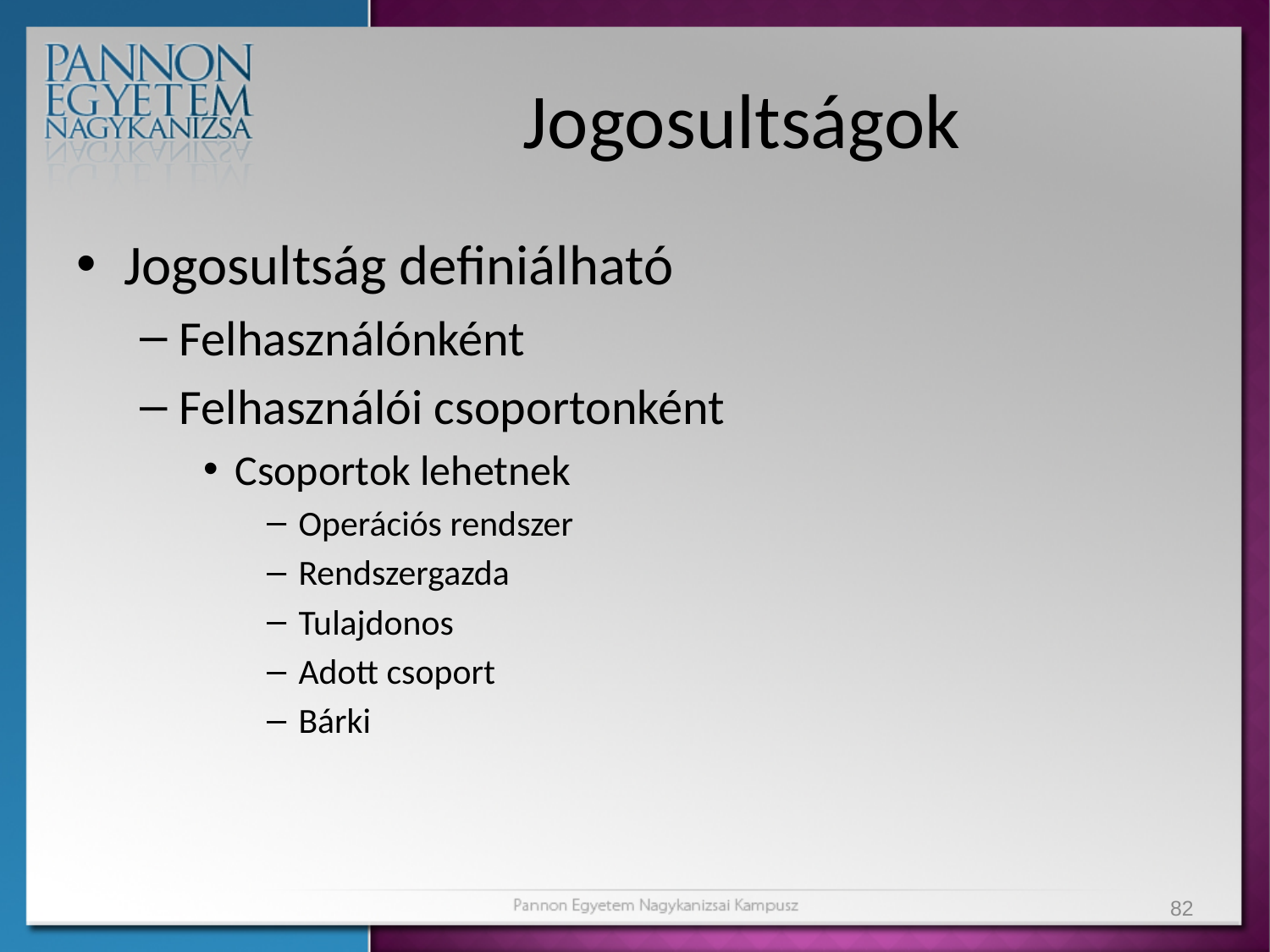

# Jogosultságok
Jogosultság definiálható
Felhasználónként
Felhasználói csoportonként
Csoportok lehetnek
Operációs rendszer
Rendszergazda
Tulajdonos
Adott csoport
Bárki
82